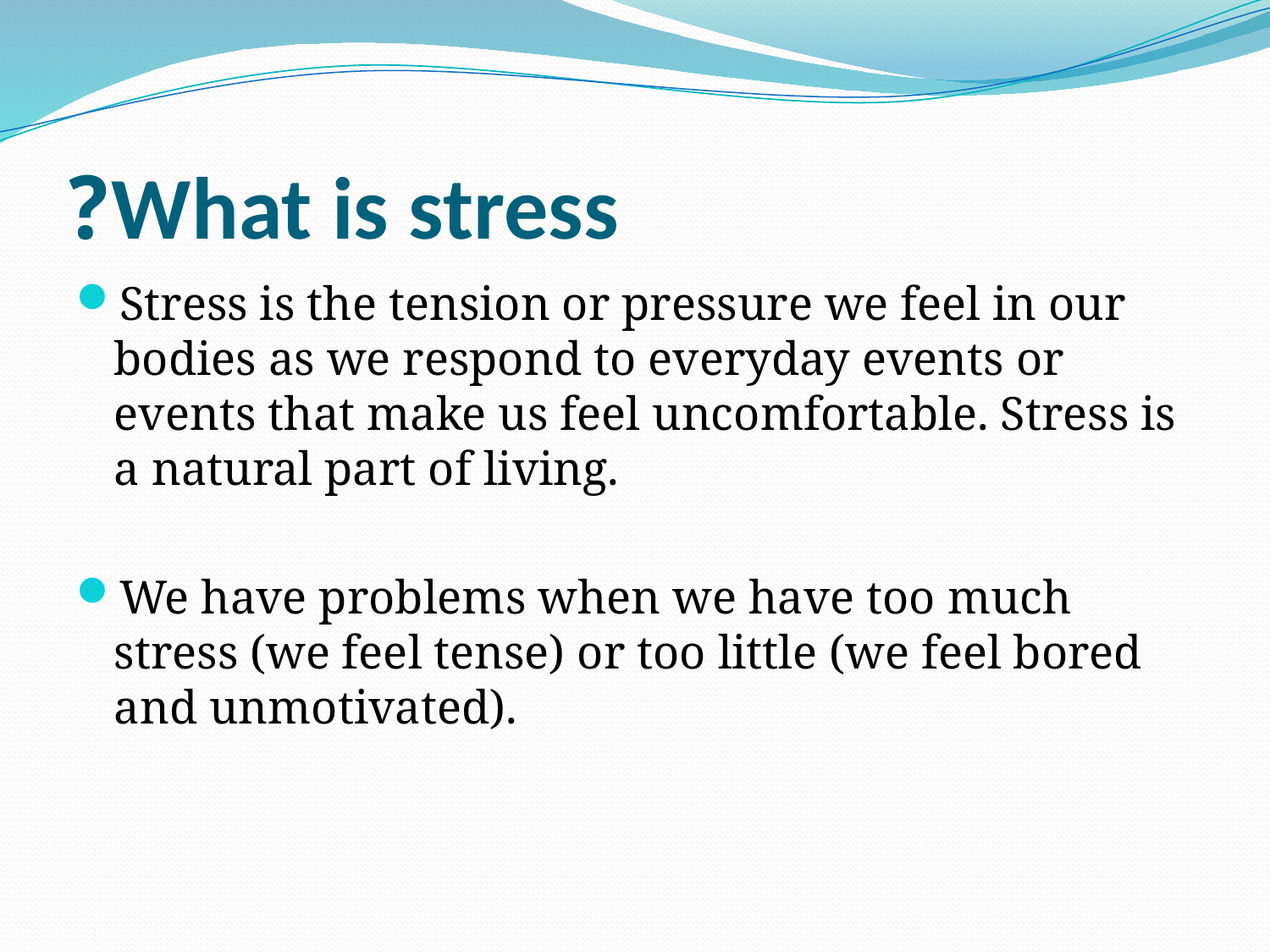

# What is stress?
Stress is the tension or pressure we feel in our bodies as we respond to everyday events or events that make us feel uncomfortable. Stress is a natural part of living.

We have problems when we have too much stress (we feel tense) or too little (we feel bored and unmotivated).